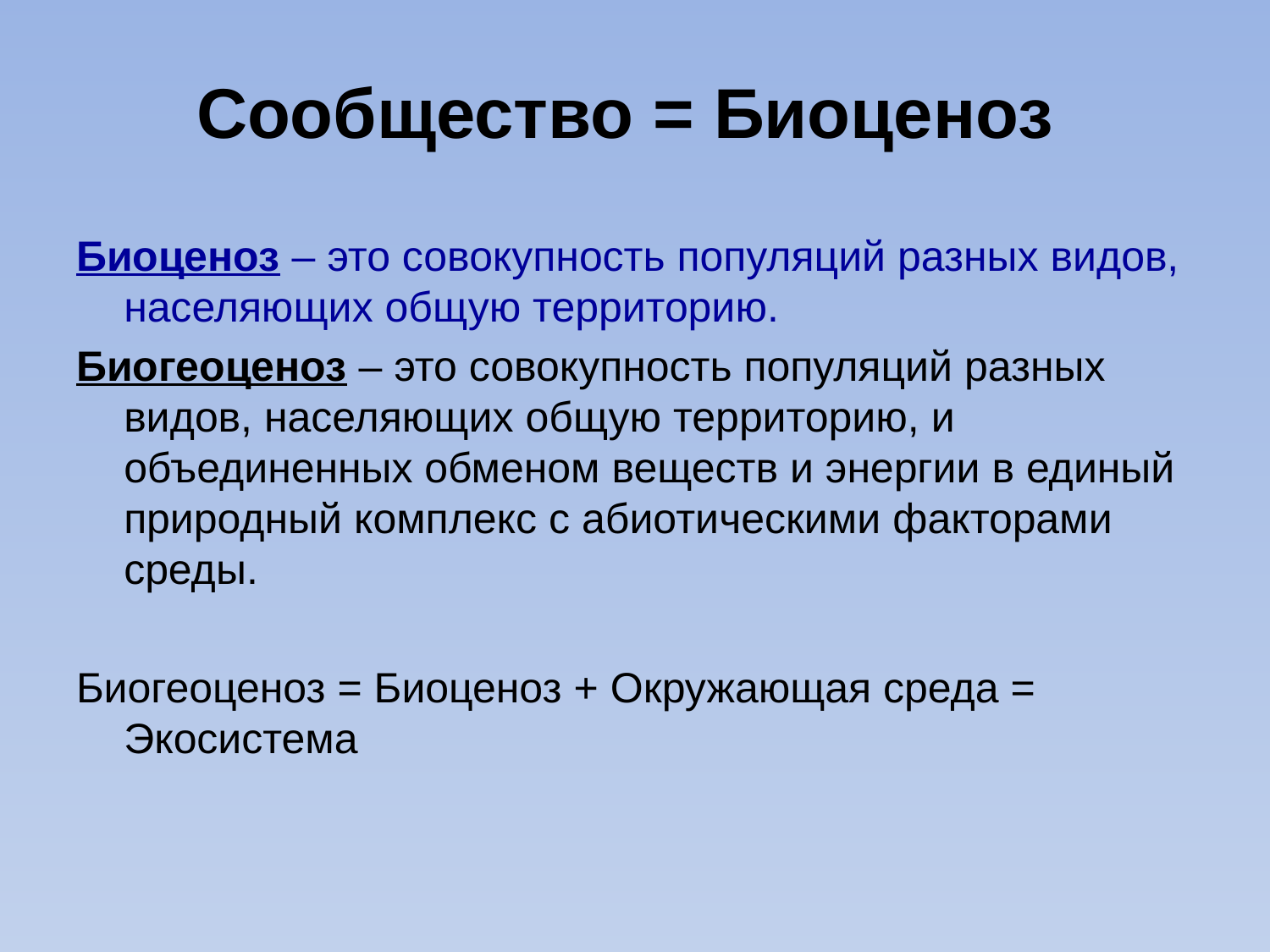

# Сообщество = Биоценоз
Биоценоз – это совокупность популяций разных видов, населяющих общую территорию.
Биогеоценоз – это совокупность популяций разных видов, населяющих общую территорию, и объединенных обменом веществ и энергии в единый природный комплекс с абиотическими факторами среды.

Биогеоценоз = Биоценоз + Окружающая среда = Экосистема